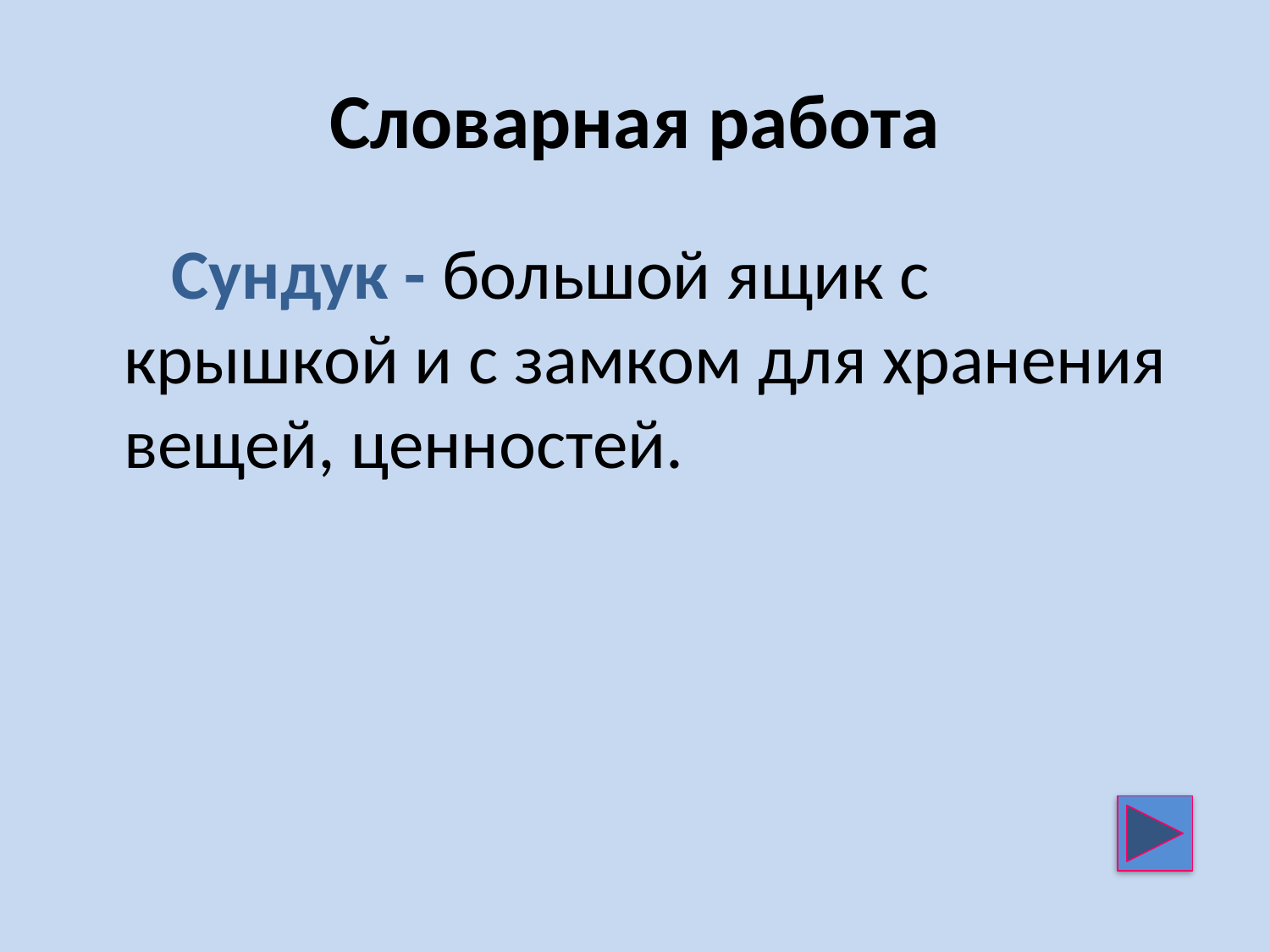

# Словарная работа
      Сундук - большой ящик с крышкой и с замком для хранения вещей, ценностей.